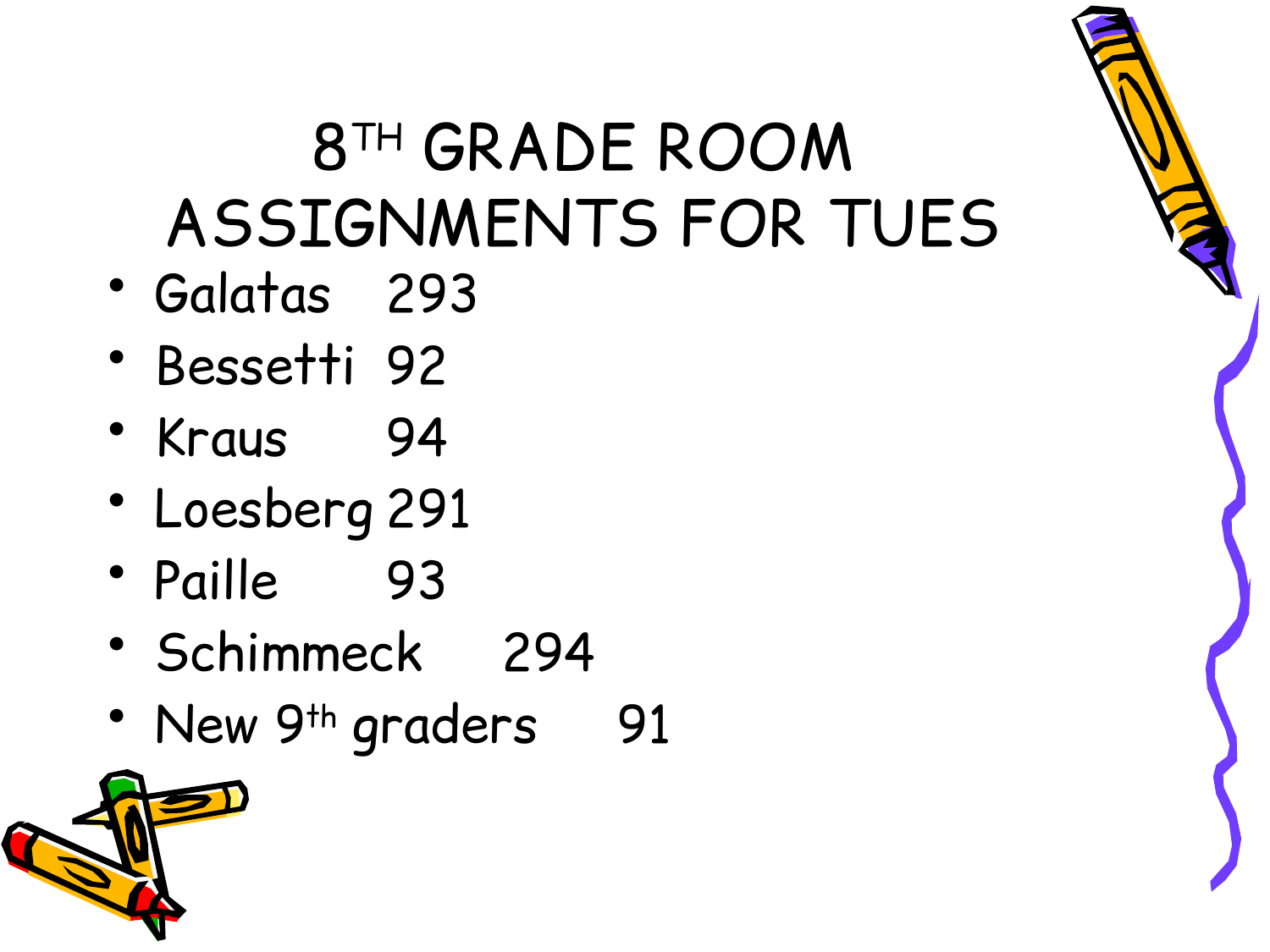

# 8TH GRADE ROOM ASSIGNMENTS FOR TUES
Galatas  	293
Bessetti	92
Kraus		94
Loesberg	291
Paille		93
Schimmeck	294
New 9th graders	91